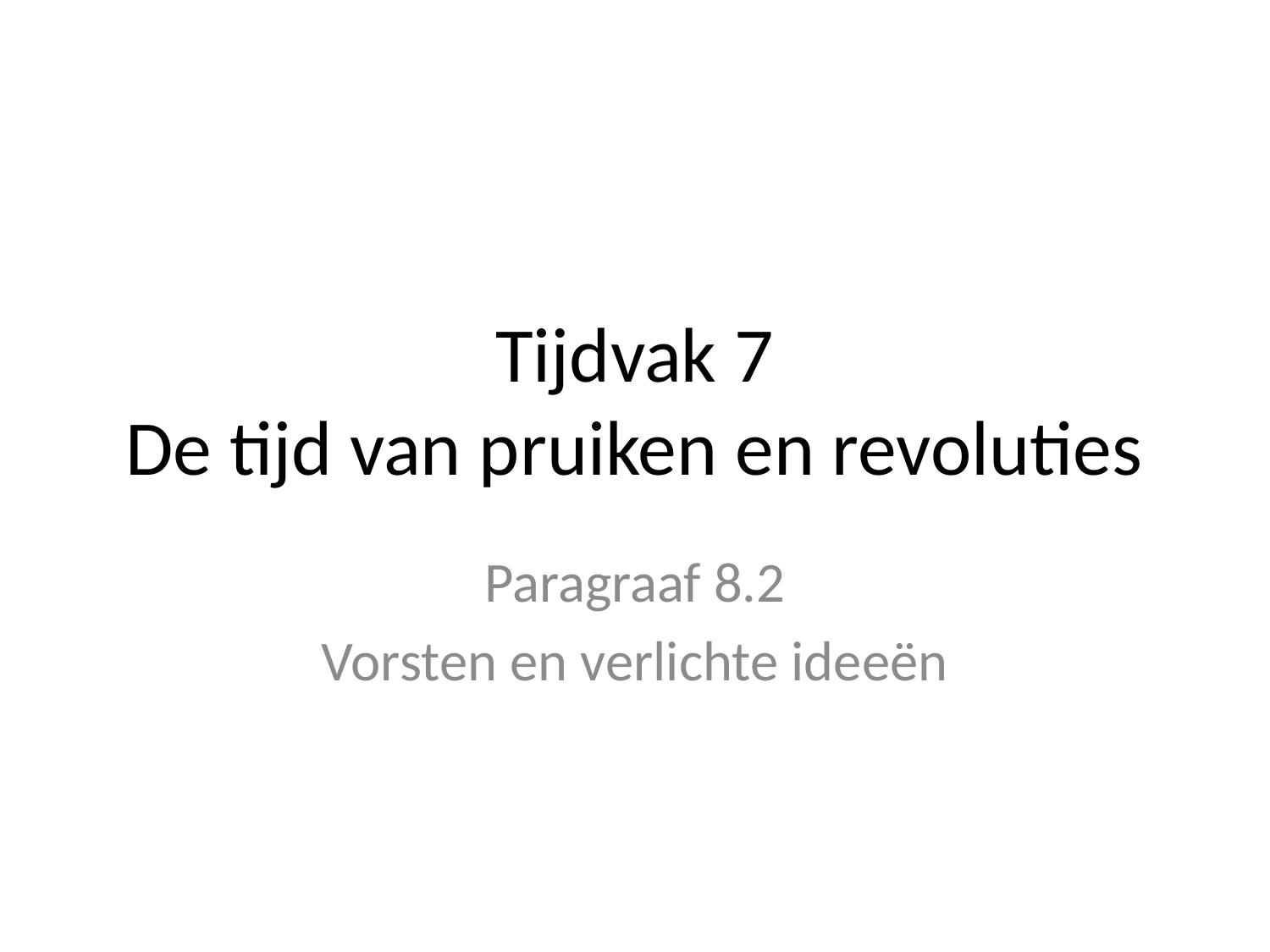

# Tijdvak 7 De tijd van pruiken en revoluties
Paragraaf 8.2
Vorsten en verlichte ideeën